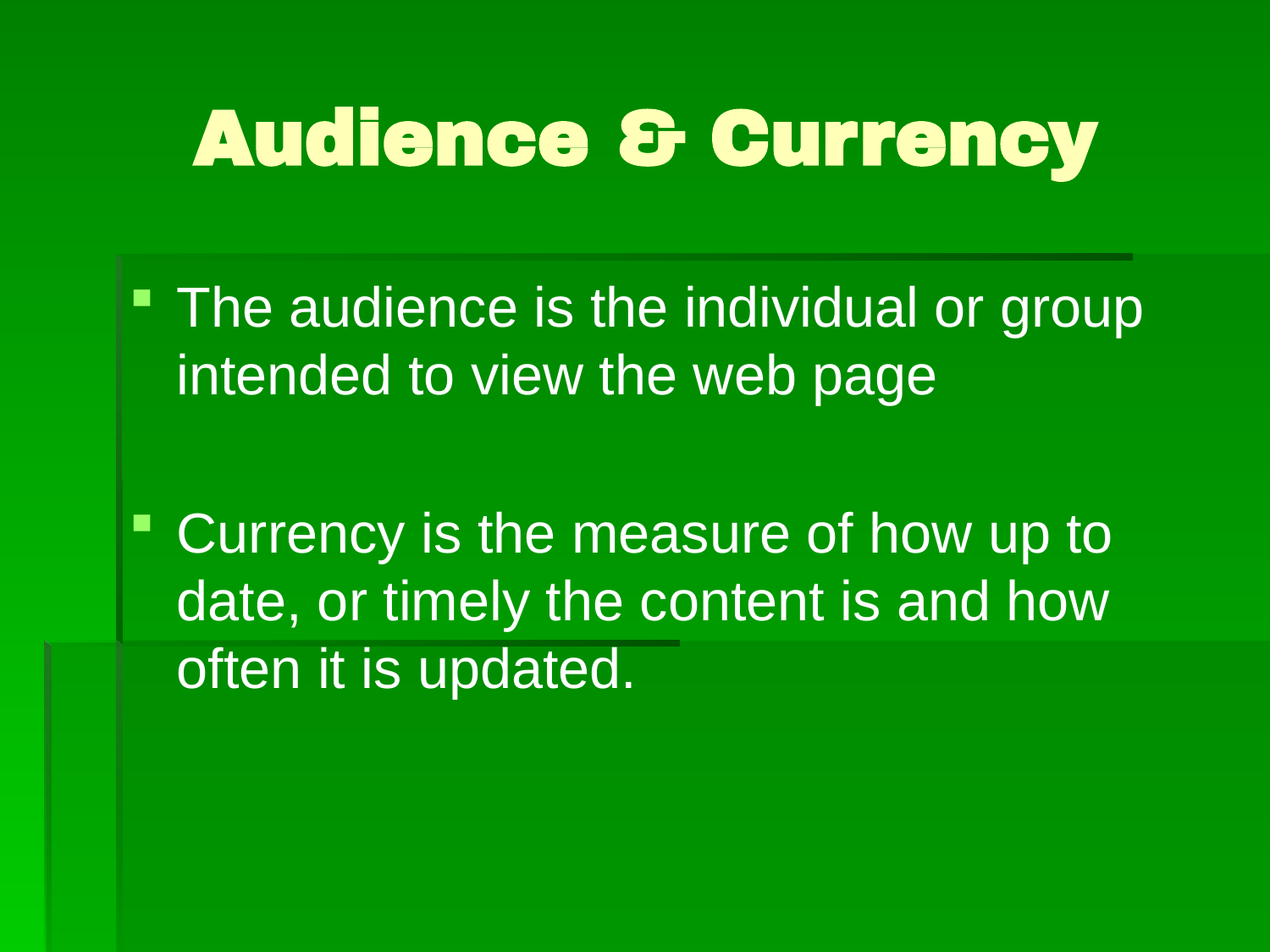

# Audience & Currency
The audience is the individual or group intended to view the web page

Currency is the measure of how up to date, or timely the content is and how often it is updated.